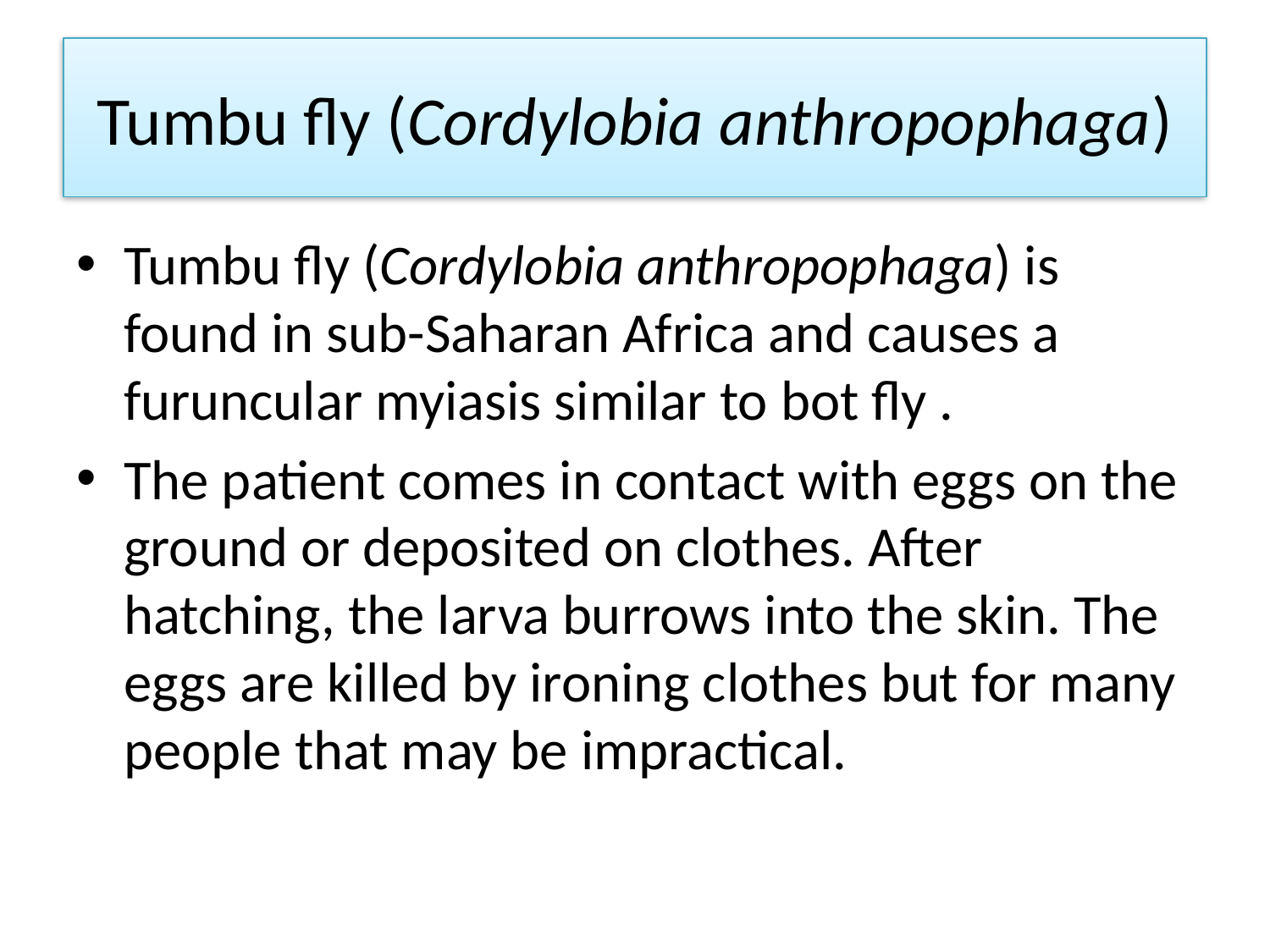

# Tumbu fly (Cordylobia anthropophaga)
Tumbu fly (Cordylobia anthropophaga) is found in sub-Saharan Africa and causes a furuncular myiasis similar to bot fly .
The patient comes in contact with eggs on the ground or deposited on clothes. After hatching, the larva burrows into the skin. The eggs are killed by ironing clothes but for many people that may be impractical.